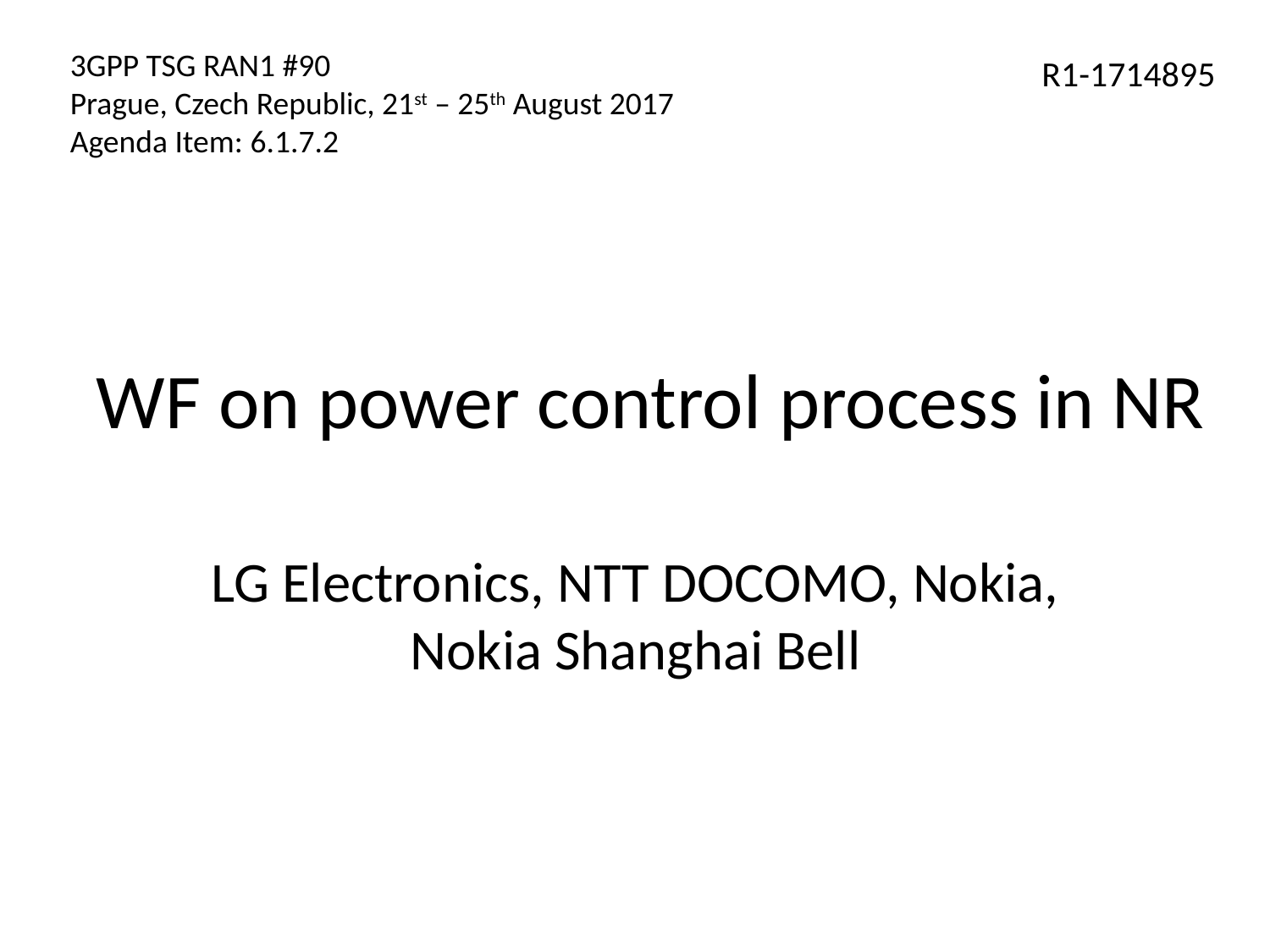

3GPP TSG RAN1 #90
Prague, Czech Republic, 21st – 25th August 2017
Agenda Item: 6.1.7.2
R1-1714895
# WF on power control process in NR
LG Electronics, NTT DOCOMO, Nokia, Nokia Shanghai Bell